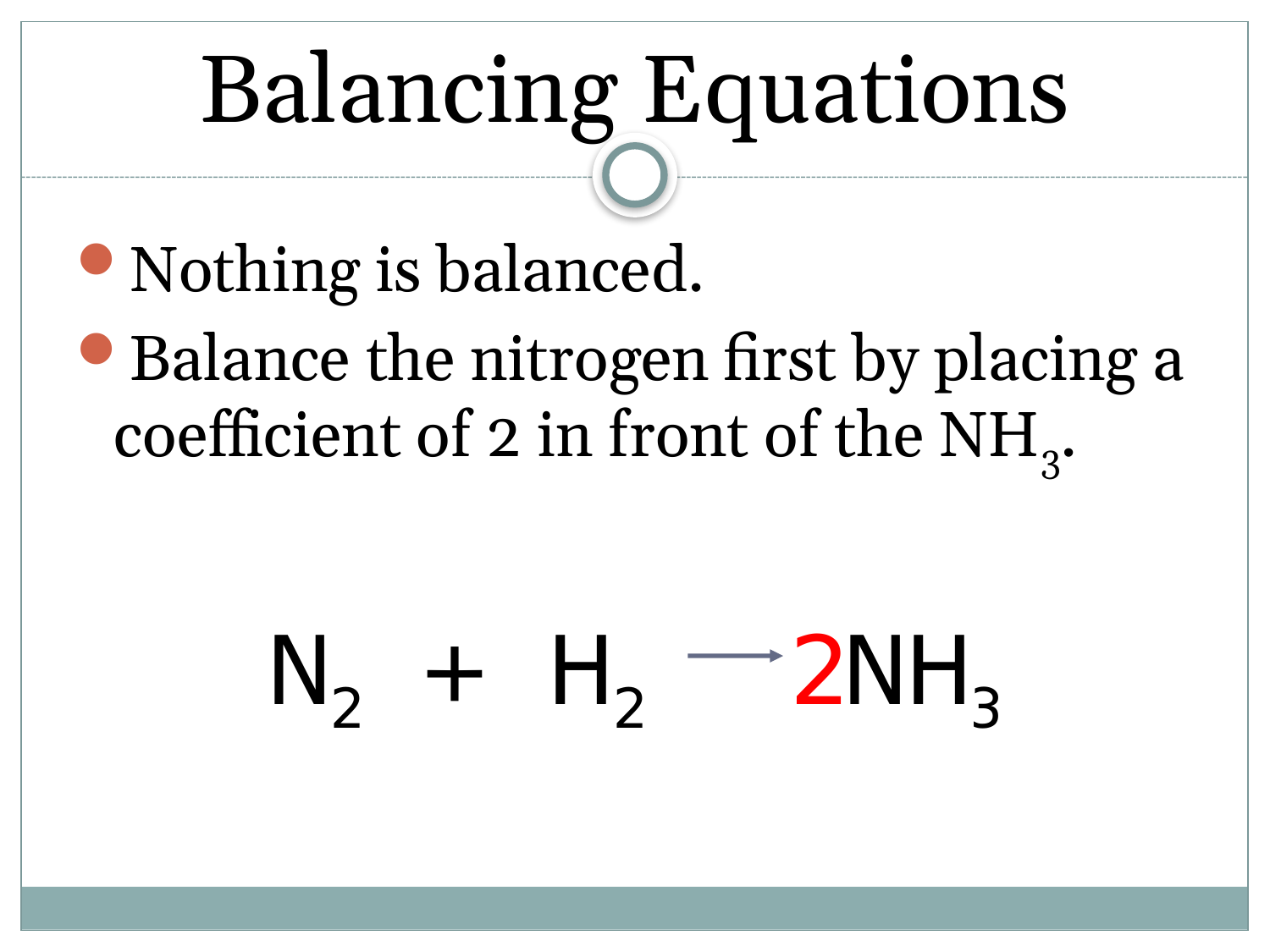

# Balancing Equations
Nothing is balanced.
Balance the nitrogen first by placing a coefficient of 2 in front of the NH3.
N2  +  H2     2NH3